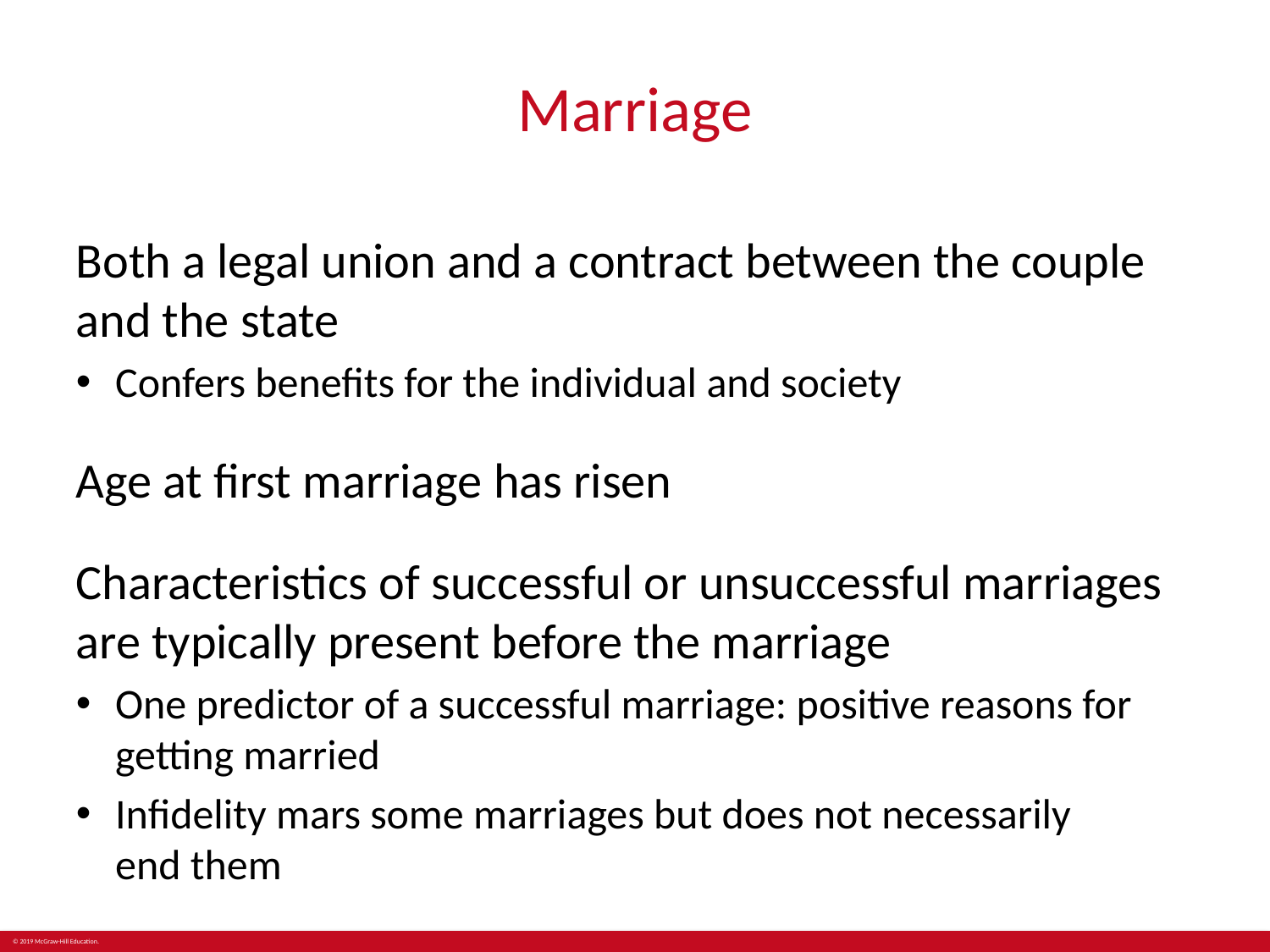

# Marriage
Both a legal union and a contract between the couple and the state
Confers benefits for the individual and society
Age at first marriage has risen
Characteristics of successful or unsuccessful marriages are typically present before the marriage
One predictor of a successful marriage: positive reasons for getting married
Infidelity mars some marriages but does not necessarily
end them